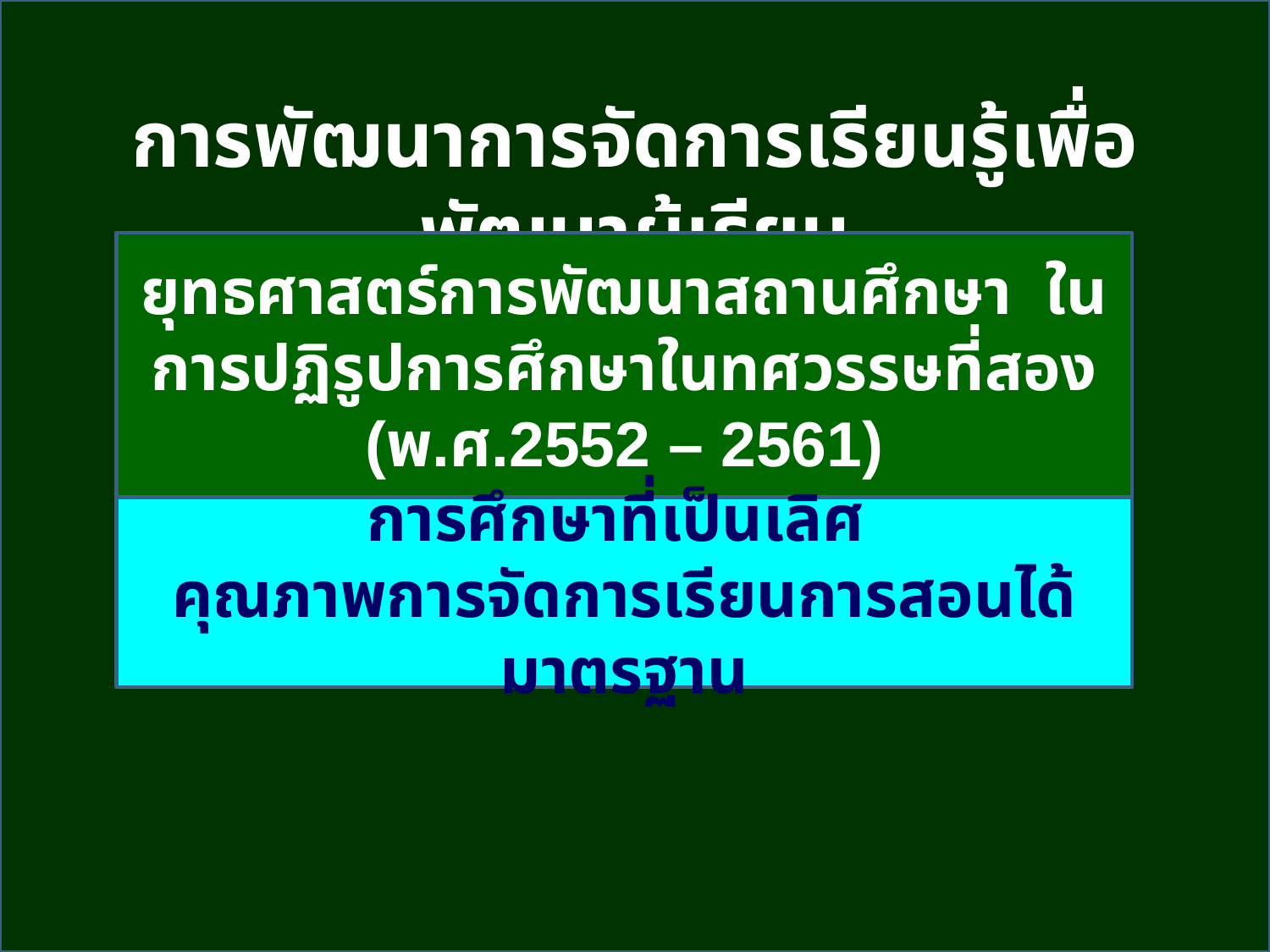

การพัฒนาการจัดการเรียนรู้เพื่อพัฒนาผู้เรียน

ยุทธศาสตร์การพัฒนาสถานศึกษา  ในการปฏิรูปการศึกษาในทศวรรษที่สอง (พ.ศ.2552 – 2561)

การศึกษาที่เป็นเลิศ
คุณภาพการจัดการเรียนการสอนได้มาตรฐาน